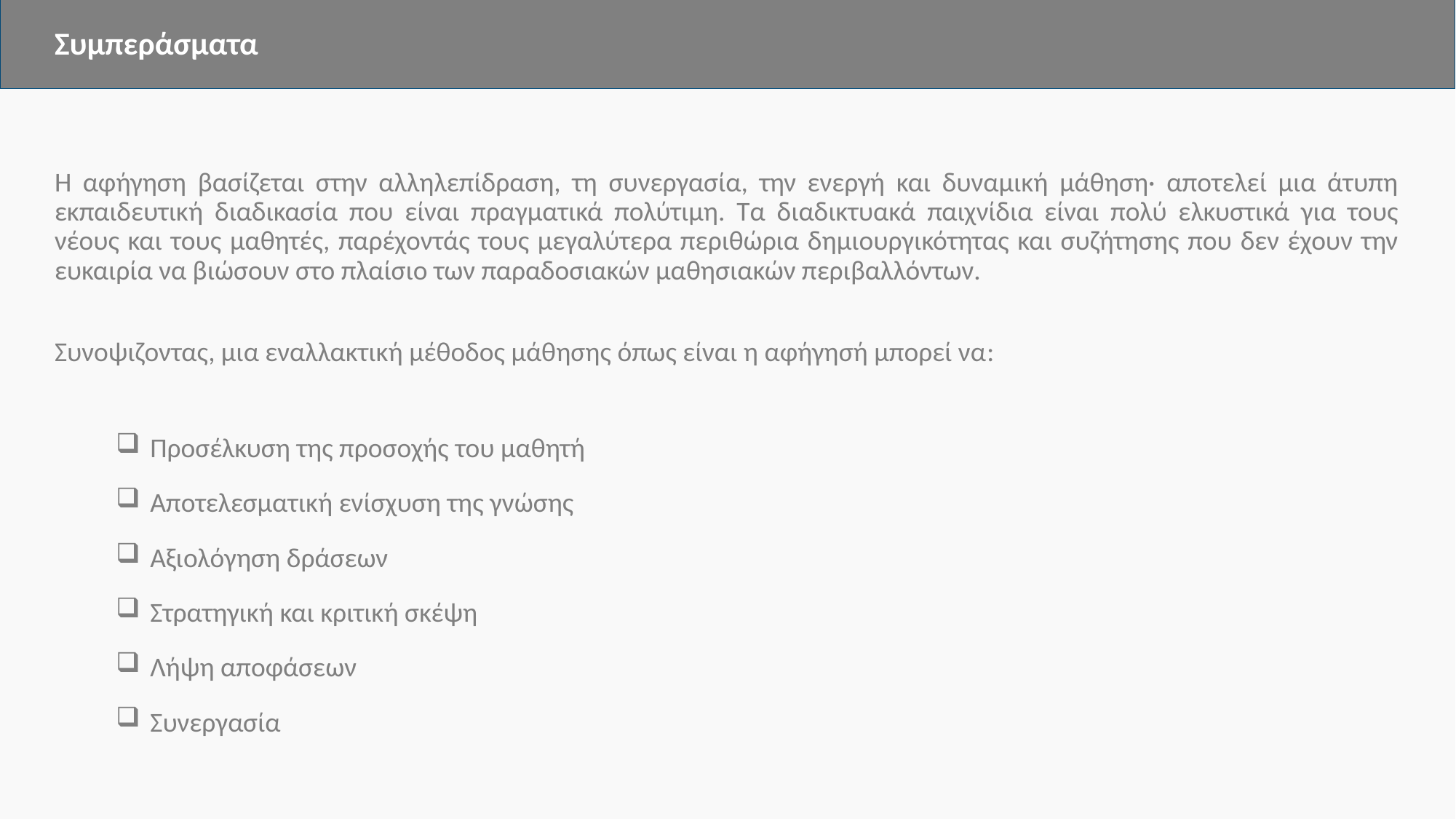

# Συμπεράσματα

Η αφήγηση βασίζεται στην αλληλεπίδραση, τη συνεργασία, την ενεργή και δυναμική μάθηση· αποτελεί μια άτυπη εκπαιδευτική διαδικασία που είναι πραγματικά πολύτιμη. Τα διαδικτυακά παιχνίδια είναι πολύ ελκυστικά για τους νέους και τους μαθητές, παρέχοντάς τους μεγαλύτερα περιθώρια δημιουργικότητας και συζήτησης που δεν έχουν την ευκαιρία να βιώσουν στο πλαίσιο των παραδοσιακών μαθησιακών περιβαλλόντων.

Συνοψιζοντας, μια εναλλακτική μέθοδος μάθησης όπως είναι η αφήγησή μπορεί να:

Προσέλκυση της προσοχής του μαθητή
Αποτελεσματική ενίσχυση της γνώσης
Αξιολόγηση δράσεων
Στρατηγική και κριτική σκέψη
Λήψη αποφάσεων
Συνεργασία